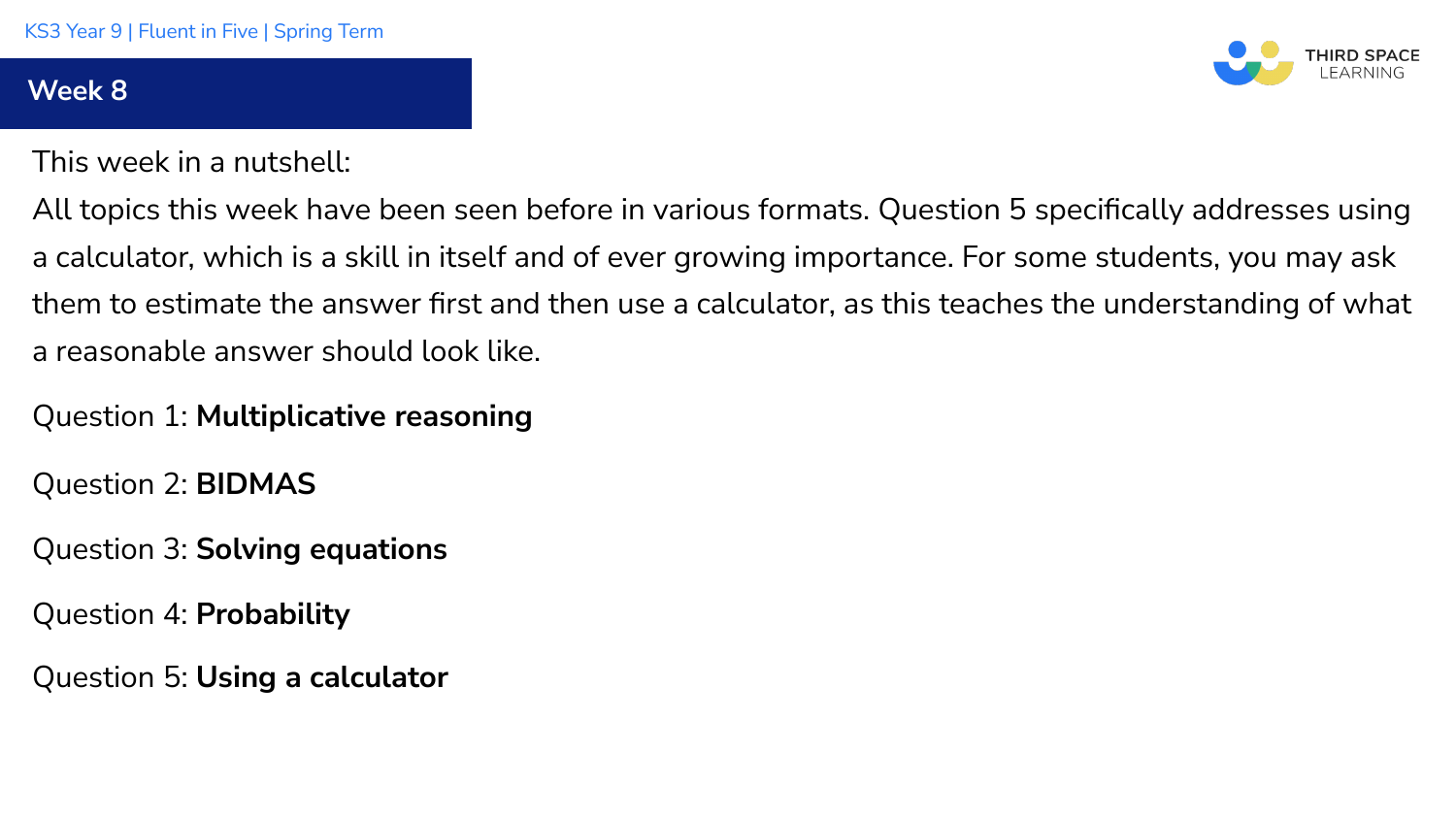

Week 8
| This week in a nutshell: All topics this week have been seen before in various formats. Question 5 specifically addresses using a calculator, which is a skill in itself and of ever growing importance. For some students, you may ask them to estimate the answer first and then use a calculator, as this teaches the understanding of what a reasonable answer should look like. |
| --- |
| Question 1: Multiplicative reasoning |
| Question 2: BIDMAS |
| Question 3: Solving equations |
| Question 4: Probability |
| Question 5: Using a calculator |